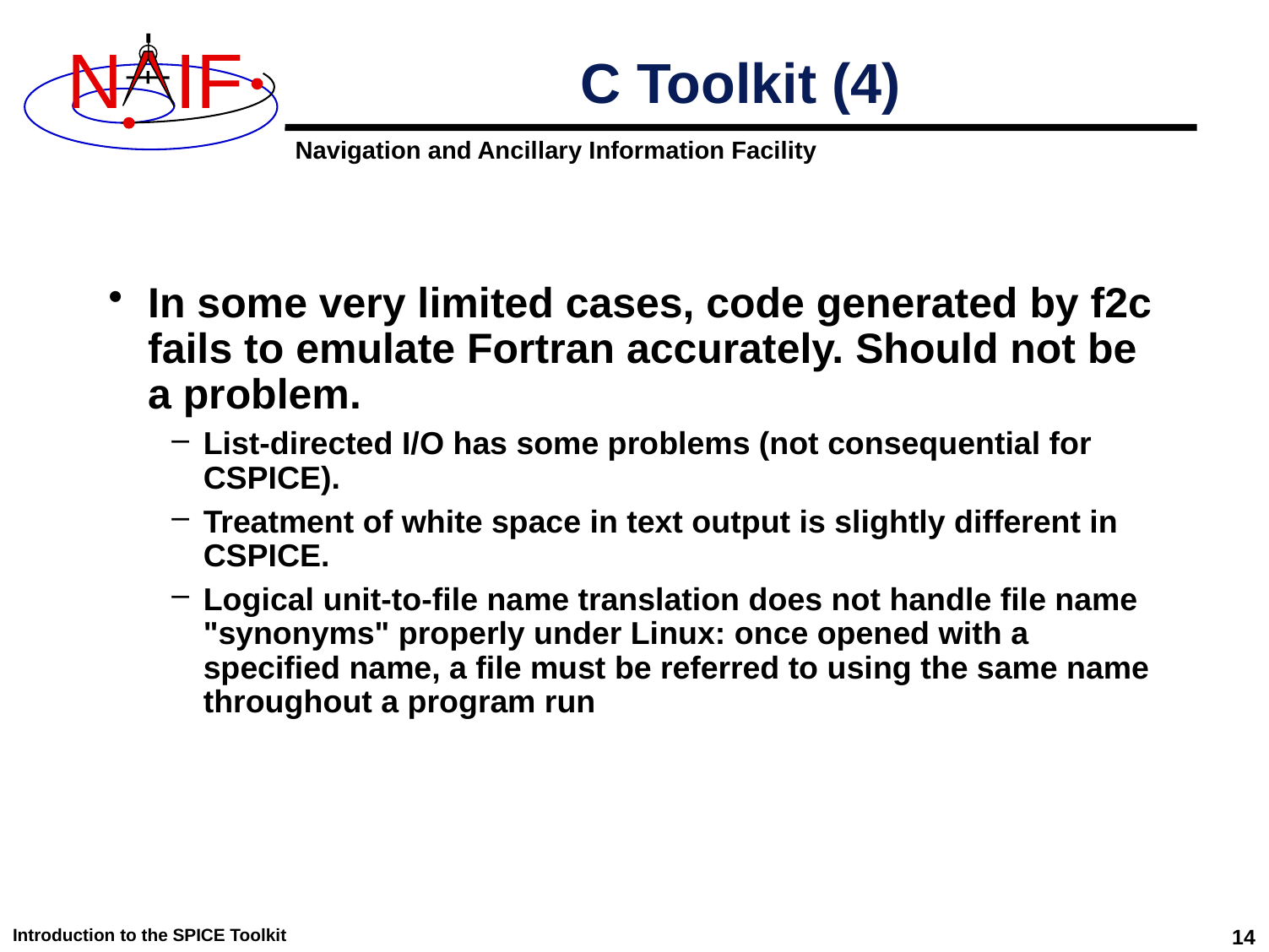

# C Toolkit (4)
In some very limited cases, code generated by f2c fails to emulate Fortran accurately. Should not be a problem.
List-directed I/O has some problems (not consequential for CSPICE).
Treatment of white space in text output is slightly different in CSPICE.
Logical unit-to-file name translation does not handle file name "synonyms" properly under Linux: once opened with a specified name, a file must be referred to using the same name throughout a program run

Introduction to the SPICE Toolkit
14